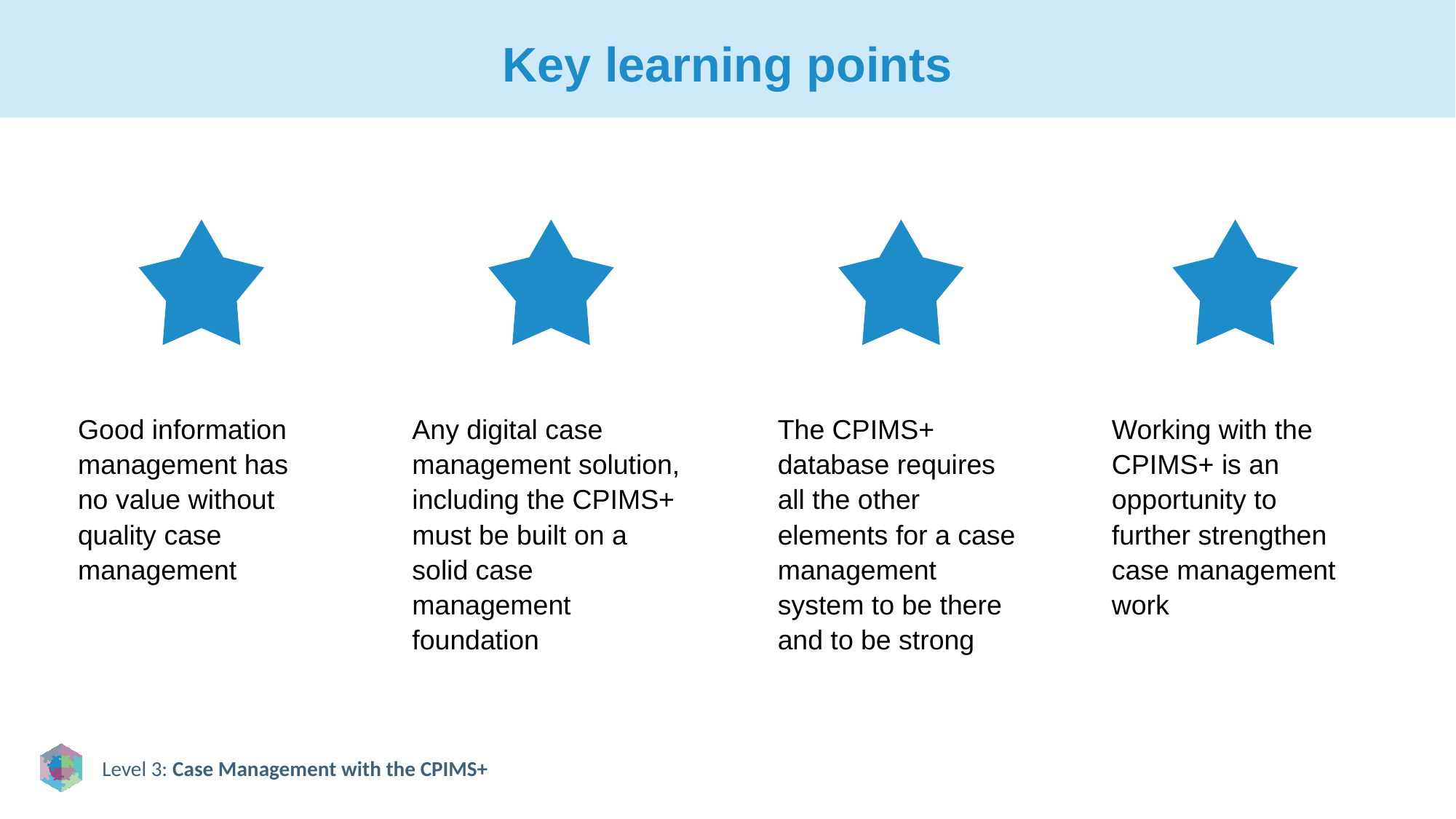

# Key learning points

Good information management has no value without quality case management
Any digital case management solution, including the CPIMS+ must be built on a solid case management foundation
The CPIMS+ database requires all the other elements for a case management system to be there and to be strong
Working with the CPIMS+ is an opportunity to further strengthen case management work